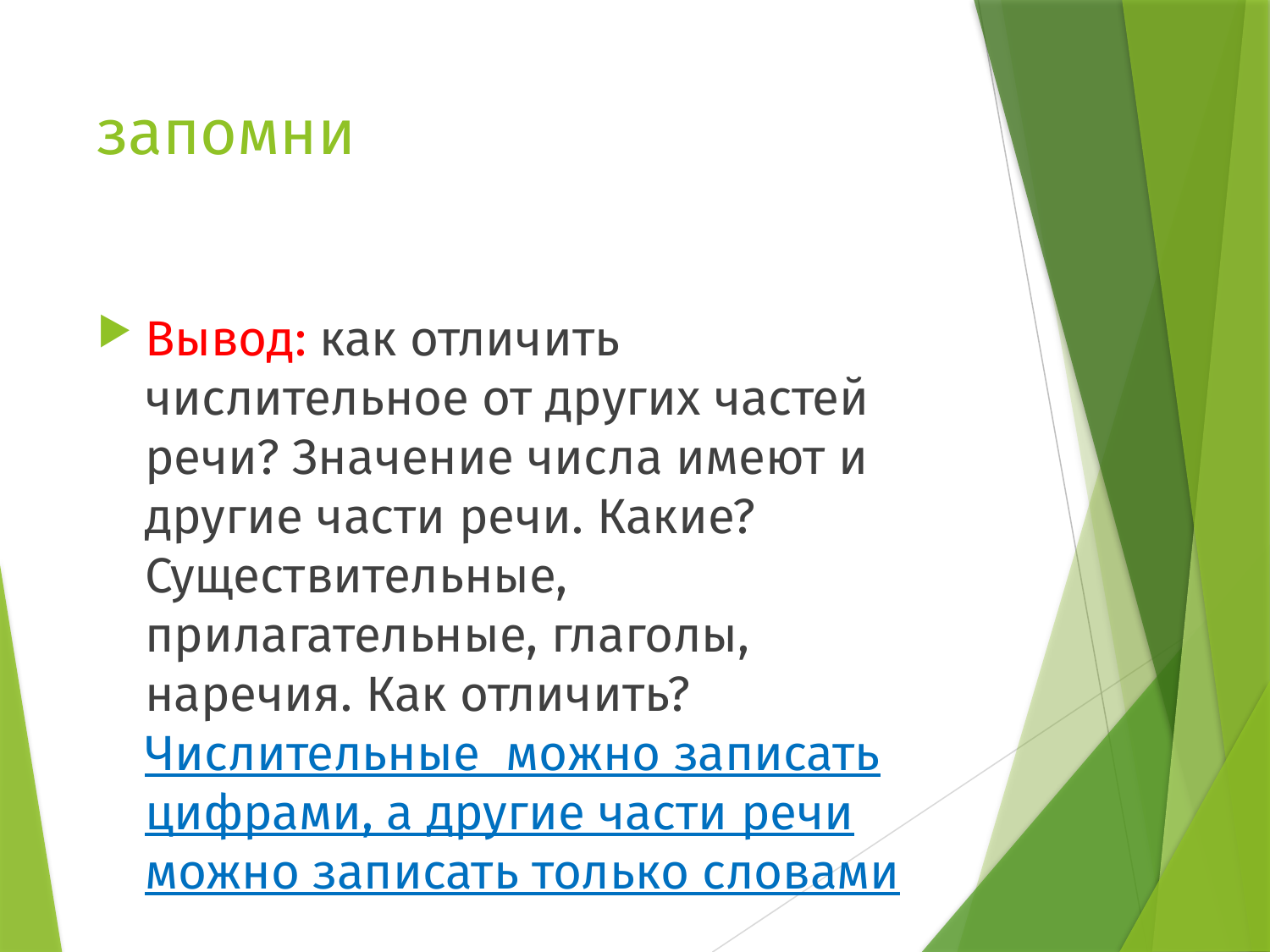

# запомни
Вывод: как отличить числительное от других частей речи? Значение числа имеют и другие части речи. Какие? Существительные, прилагательные, глаголы, наречия. Как отличить? Числительные  можно записать цифрами, а другие части речи можно записать только словами